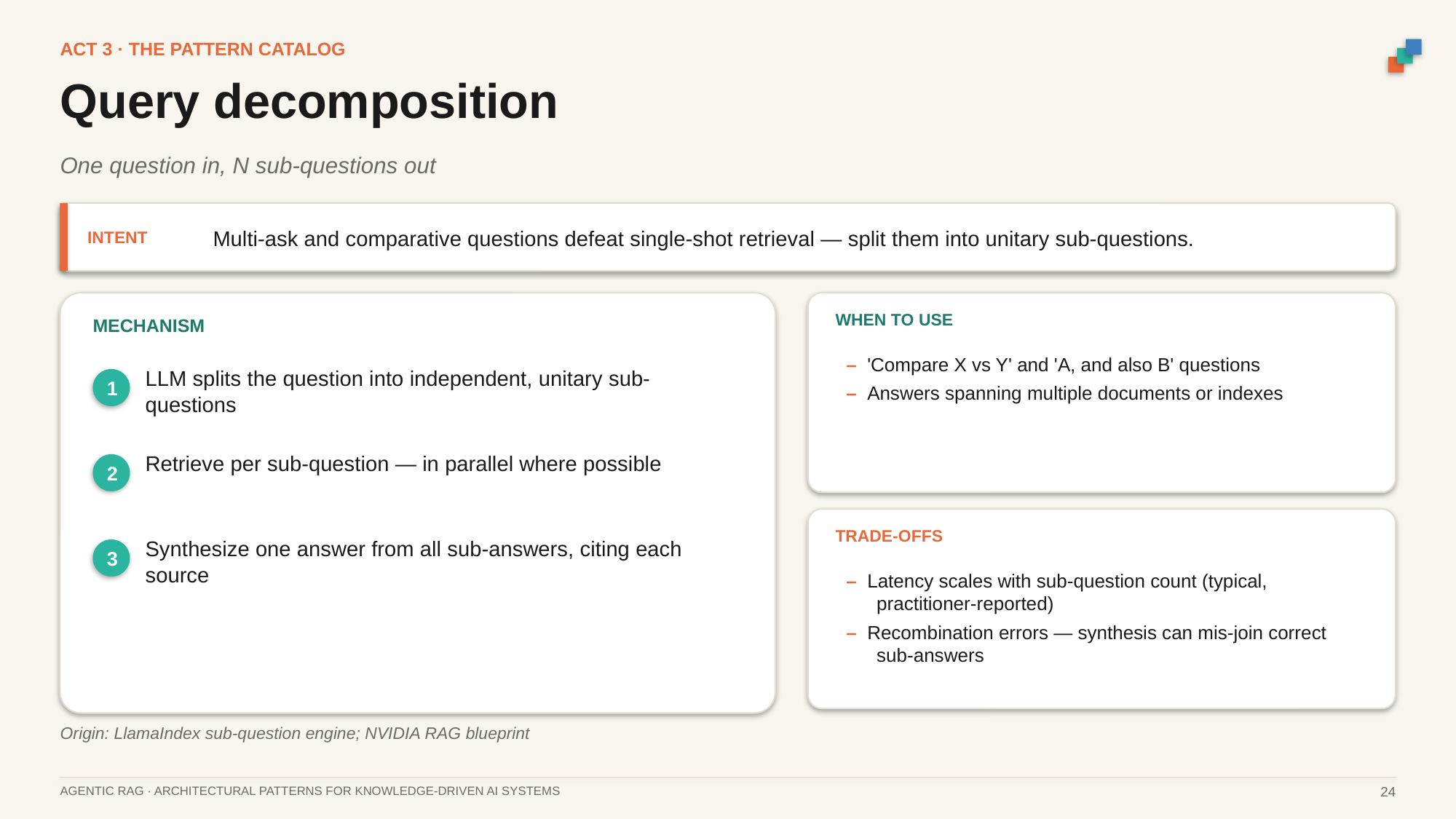

ACT 3 · THE PATTERN CATALOG

Query decomposition
One question in, N sub-questions out

Multi-ask and comparative questions defeat single-shot retrieval — split them into unitary sub-questions.
INTENT

WHEN TO USE
MECHANISM
–  'Compare X vs Y' and 'A, and also B' questions
–  Answers spanning multiple documents or indexes
LLM splits the question into independent, unitary sub-questions
1
Retrieve per sub-question — in parallel where possible
2

TRADE-OFFS
Synthesize one answer from all sub-answers, citing each source
3
–  Latency scales with sub-question count (typical, practitioner-reported)
–  Recombination errors — synthesis can mis-join correct sub-answers
Origin: LlamaIndex sub-question engine; NVIDIA RAG blueprint

AGENTIC RAG · ARCHITECTURAL PATTERNS FOR KNOWLEDGE-DRIVEN AI SYSTEMS
24